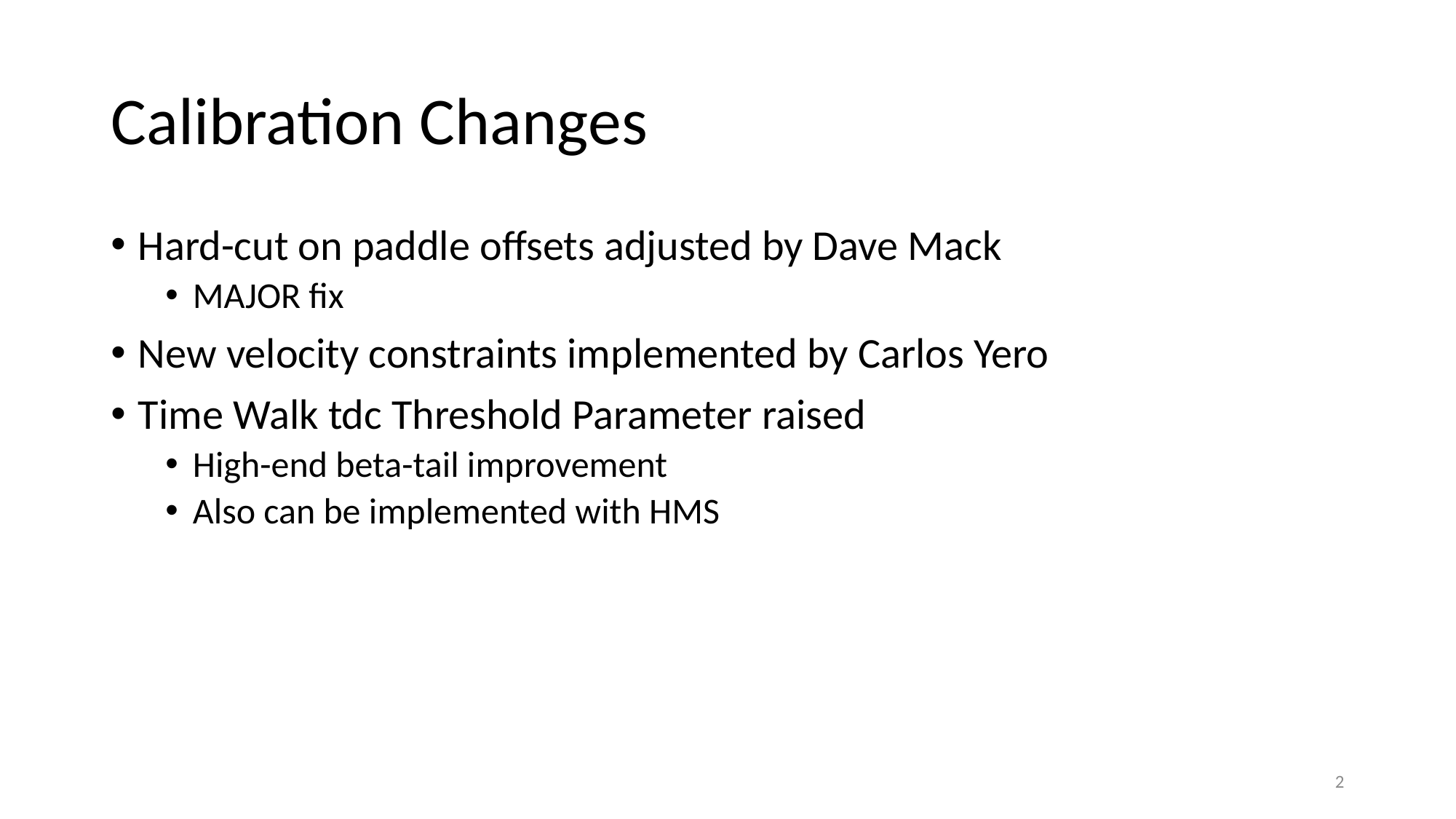

# Calibration Changes
Hard-cut on paddle offsets adjusted by Dave Mack
MAJOR fix
New velocity constraints implemented by Carlos Yero
Time Walk tdc Threshold Parameter raised
High-end beta-tail improvement
Also can be implemented with HMS

2